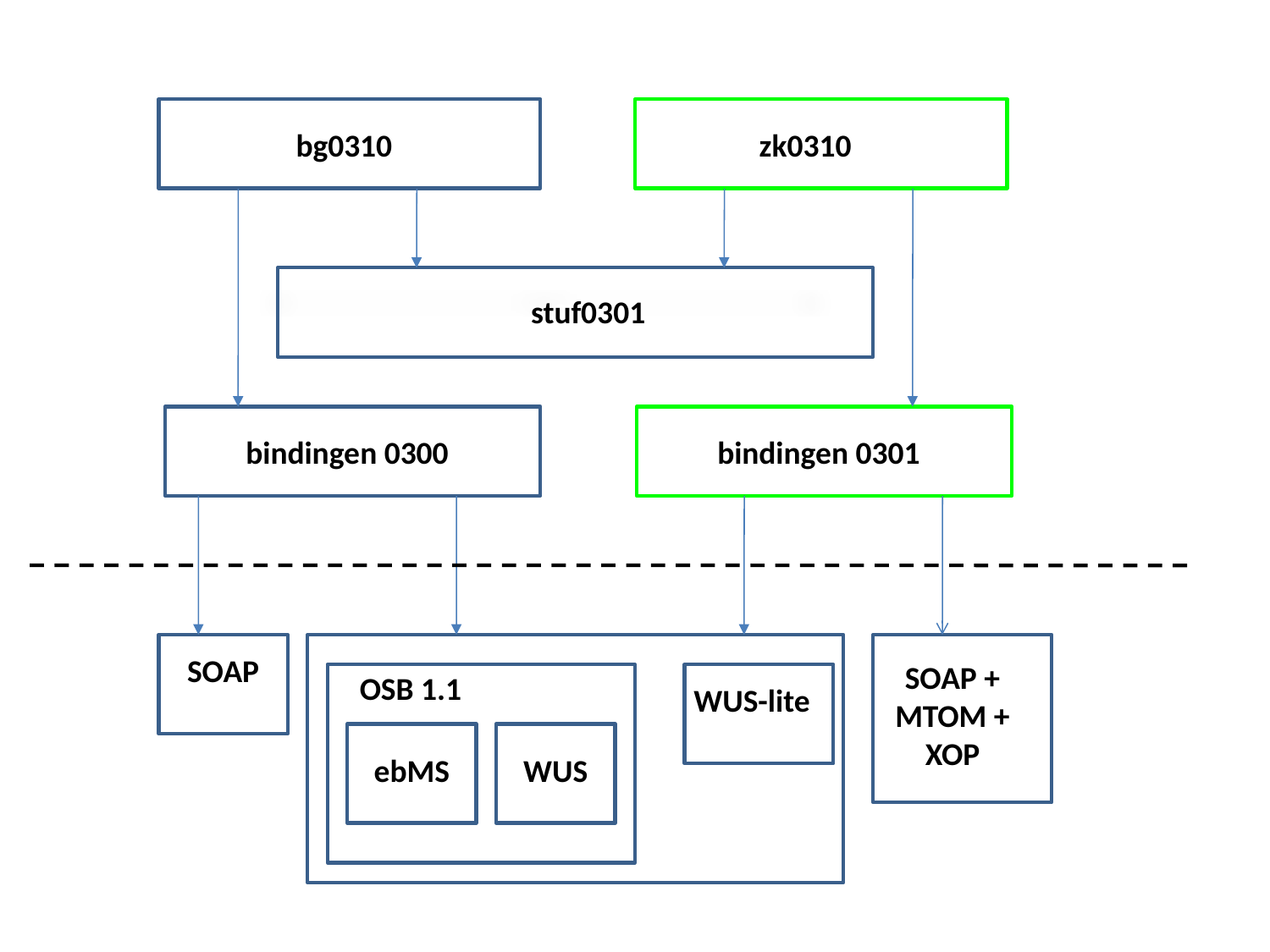

bg0310
zk0310
STS
stuf0301

bindingen 0300
bindingen 0301

SOAP + MTOM + XOP

SOAP

OSB 1.1

WUS-lite

ebMS

WUS